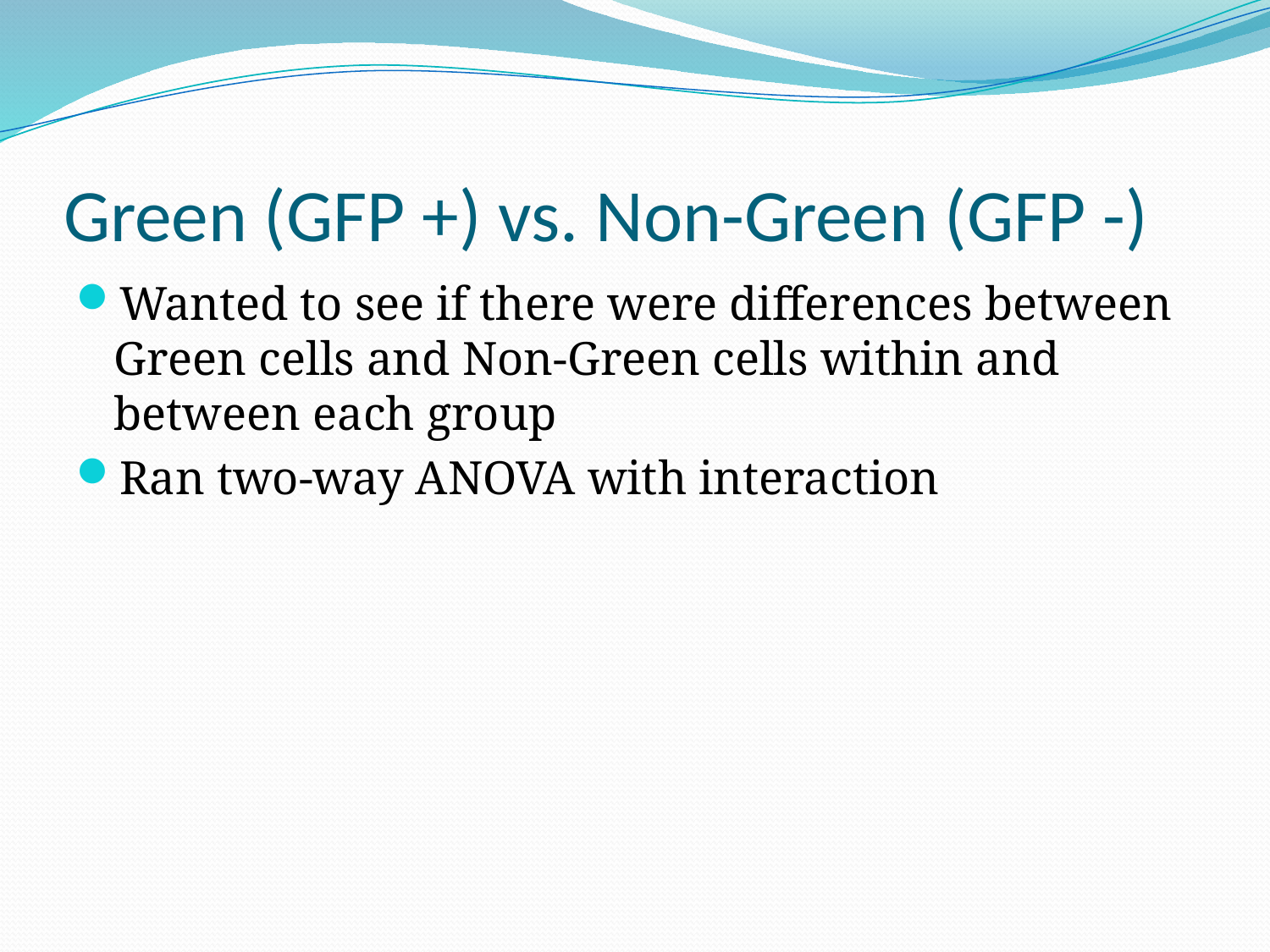

# Green (GFP +) vs. Non-Green (GFP -)
Wanted to see if there were differences between Green cells and Non-Green cells within and between each group
Ran two-way ANOVA with interaction